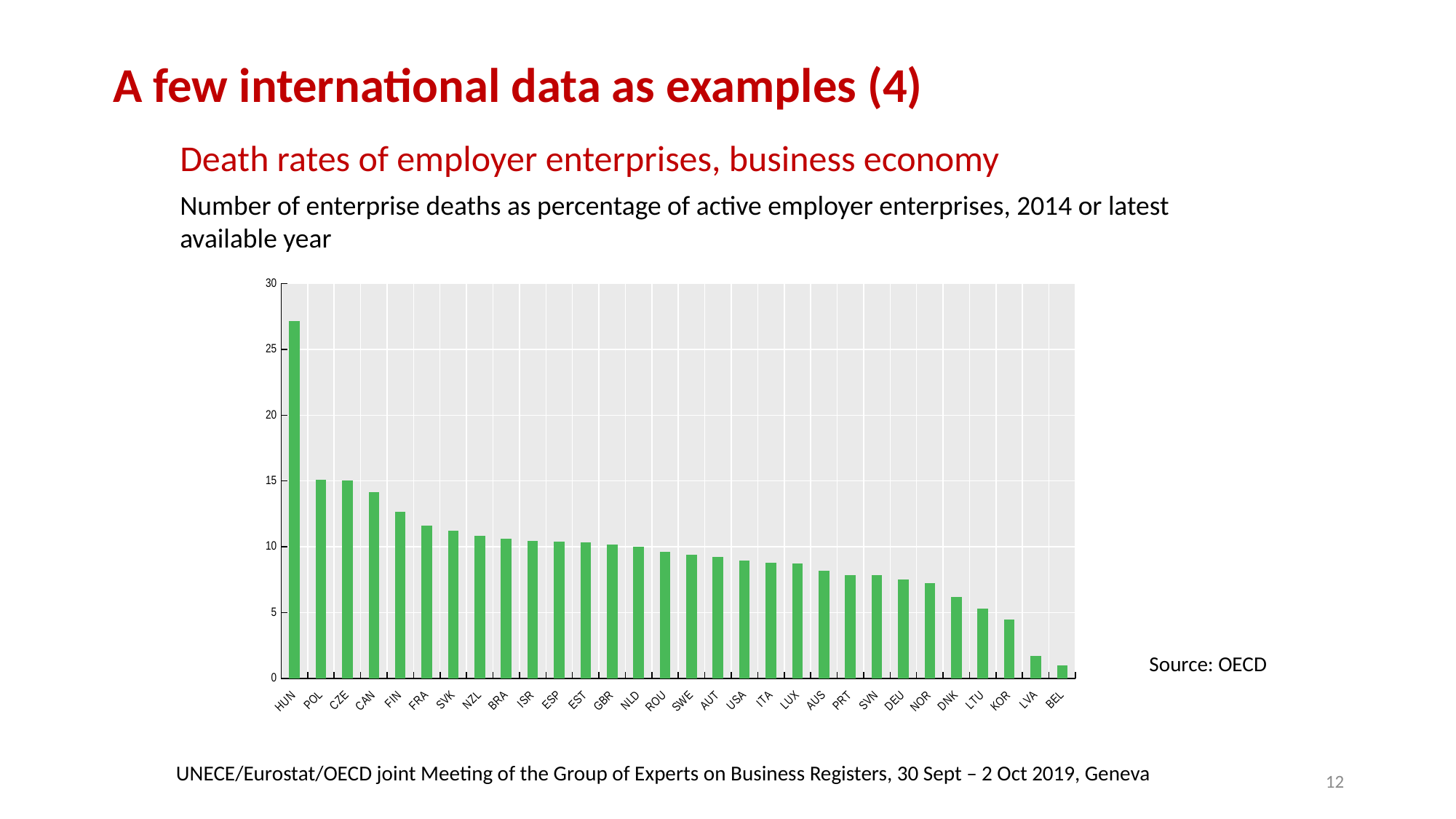

# A few international data as examples (4)
Death rates of employer enterprises, business economy
Number of enterprise deaths as percentage of active employer enterprises, 2014 or latest available year

### Chart

| Category | Employer enterprises |
|---|---|
| HUN | 27.170381546020508 |
| POL | 15.107494354248047 |
| CZE | 15.061675071716309 |
| CAN | 14.17758846282959 |
| FIN | 12.664546012878418 |
| FRA | 11.594935417175293 |
| SVK | 11.2313871383667 |
| NZL | 10.85319995880127 |
| BRA | 10.623892784118652 |
| ISR | 10.466582298278809 |
| ESP | 10.410344123840332 |
| EST | 10.315114974975586 |
| GBR | 10.146790504455566 |
| NLD | 9.998828887939453 |
| ROU | 9.621110916137695 |
| SWE | 9.37564754486084 |
| AUT | 9.221456527709961 |
| USA | 8.960283279418945 |
| ITA | 8.759023666381836 |
| LUX | 8.710604667663574 |
| AUS | 8.166826248168945 |
| PRT | 7.8680596351623535 |
| SVN | 7.860548973083496 |
| DEU | 7.5118303298950195 |
| NOR | 7.229476451873779 |
| DNK | 6.196222305297852 |
| LTU | 5.278486728668213 |
| KOR | 4.498119282806276 |
| LVA | 1.6998333930969238 |
| BEL | 1.0134841203689575 |
Source: OECD
UNECE/Eurostat/OECD joint Meeting of the Group of Experts on Business Registers, 30 Sept – 2 Oct 2019, Geneva
12